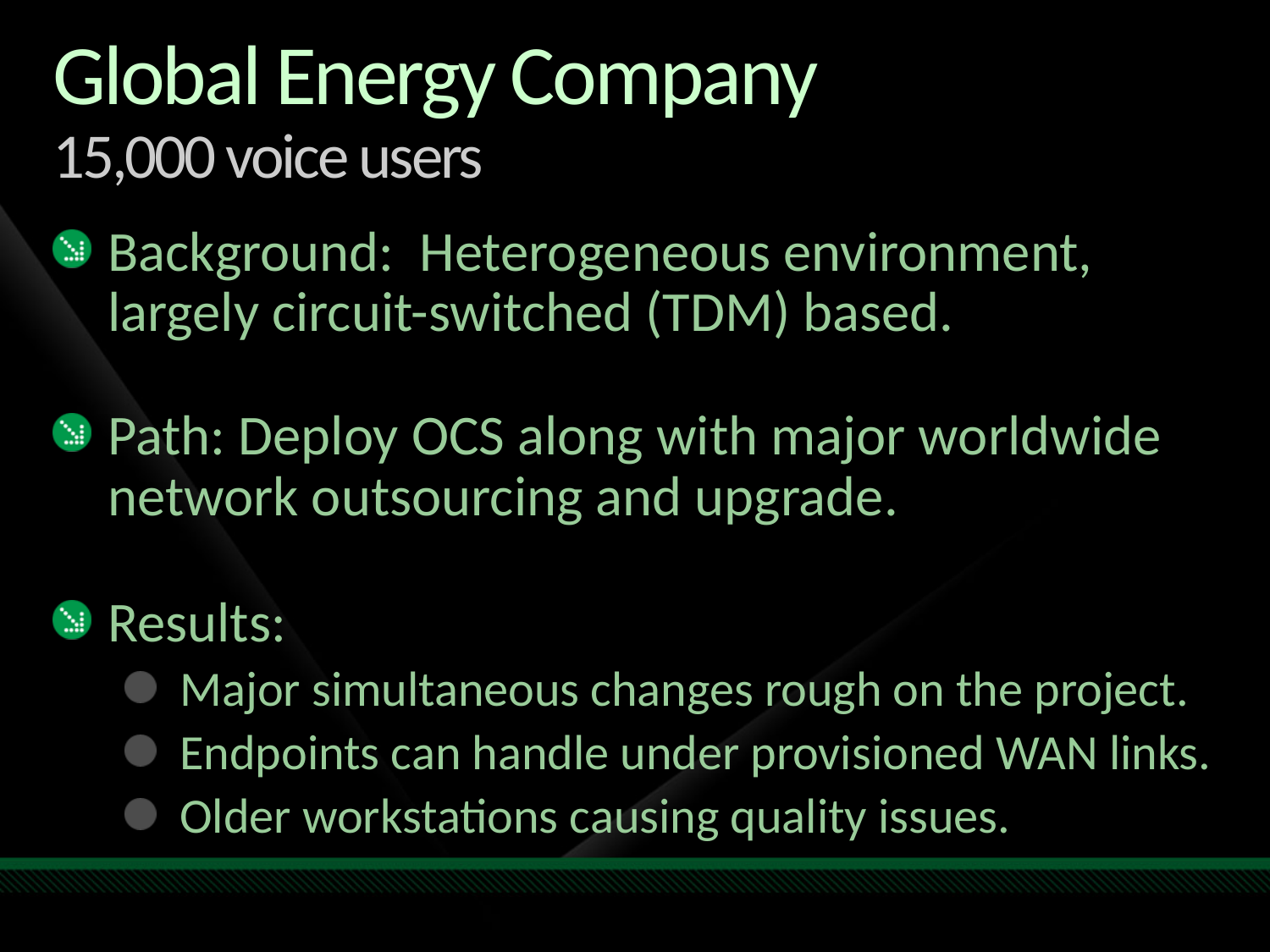

# Global Energy Company 15,000 voice users
Background:  Heterogeneous environment, largely circuit-switched (TDM) based.
Path: Deploy OCS along with major worldwide network outsourcing and upgrade.

Results:
Major simultaneous changes rough on the project.
Endpoints can handle under provisioned WAN links.
Older workstations causing quality issues.